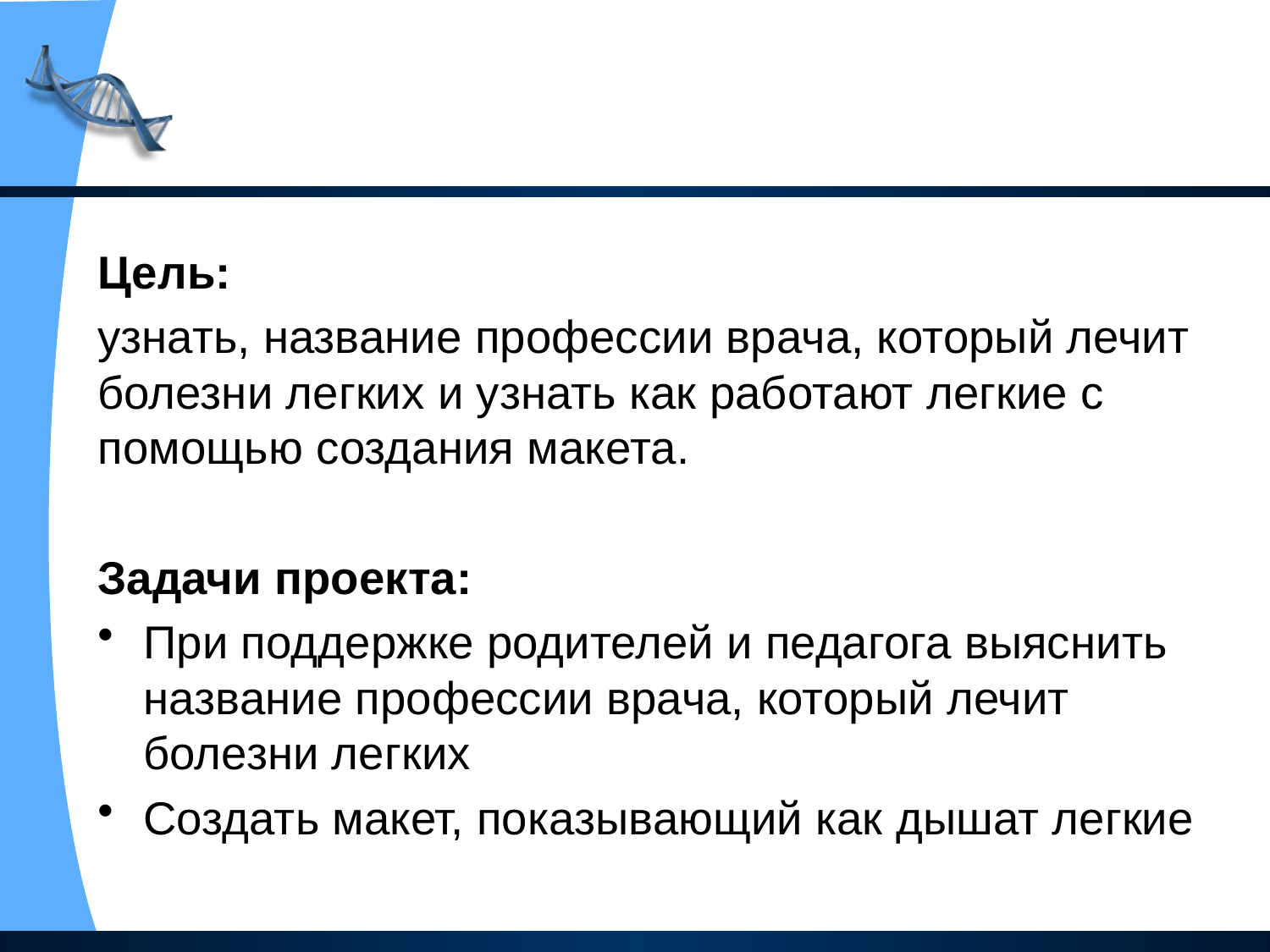

Цель:
узнать, название профессии врача, который лечит болезни легких и узнать как работают легкие с помощью создания макета.

Задачи проекта:
При поддержке родителей и педагога выяснить название профессии врача, который лечит болезни легких
Создать макет, показывающий как дышат легкие